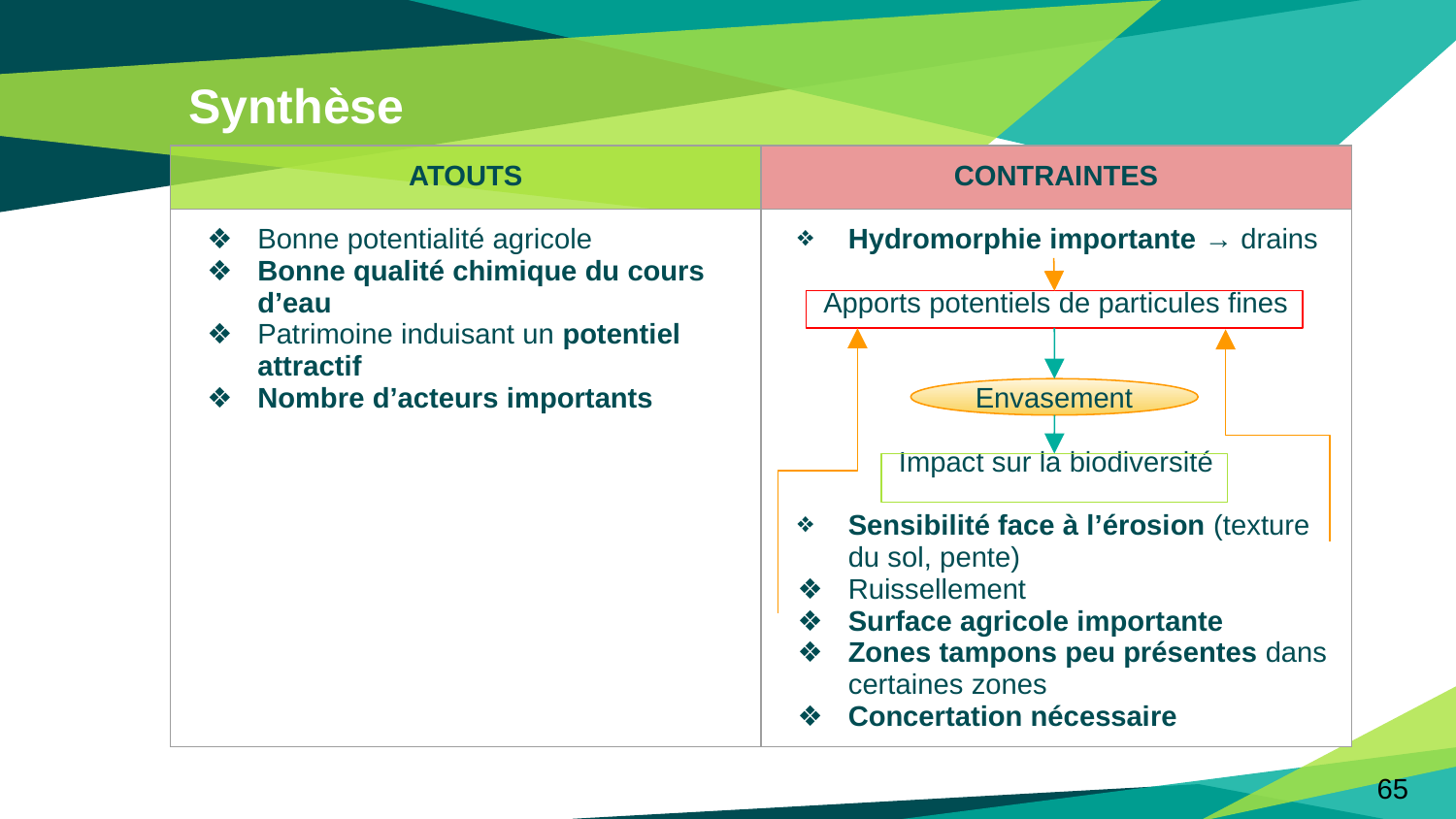

# Synthèse
| ATOUTS | CONTRAINTES |
| --- | --- |
| Bonne potentialité agricole Bonne qualité chimique du cours d’eau Patrimoine induisant un potentiel attractif Nombre d’acteurs importants | Hydromorphie importante → drains Apports potentiels de particules fines Impact sur la biodiversité Sensibilité face à l’érosion (texture du sol, pente) Ruissellement Surface agricole importante Zones tampons peu présentes dans certaines zones Concertation nécessaire |

Envasement

65